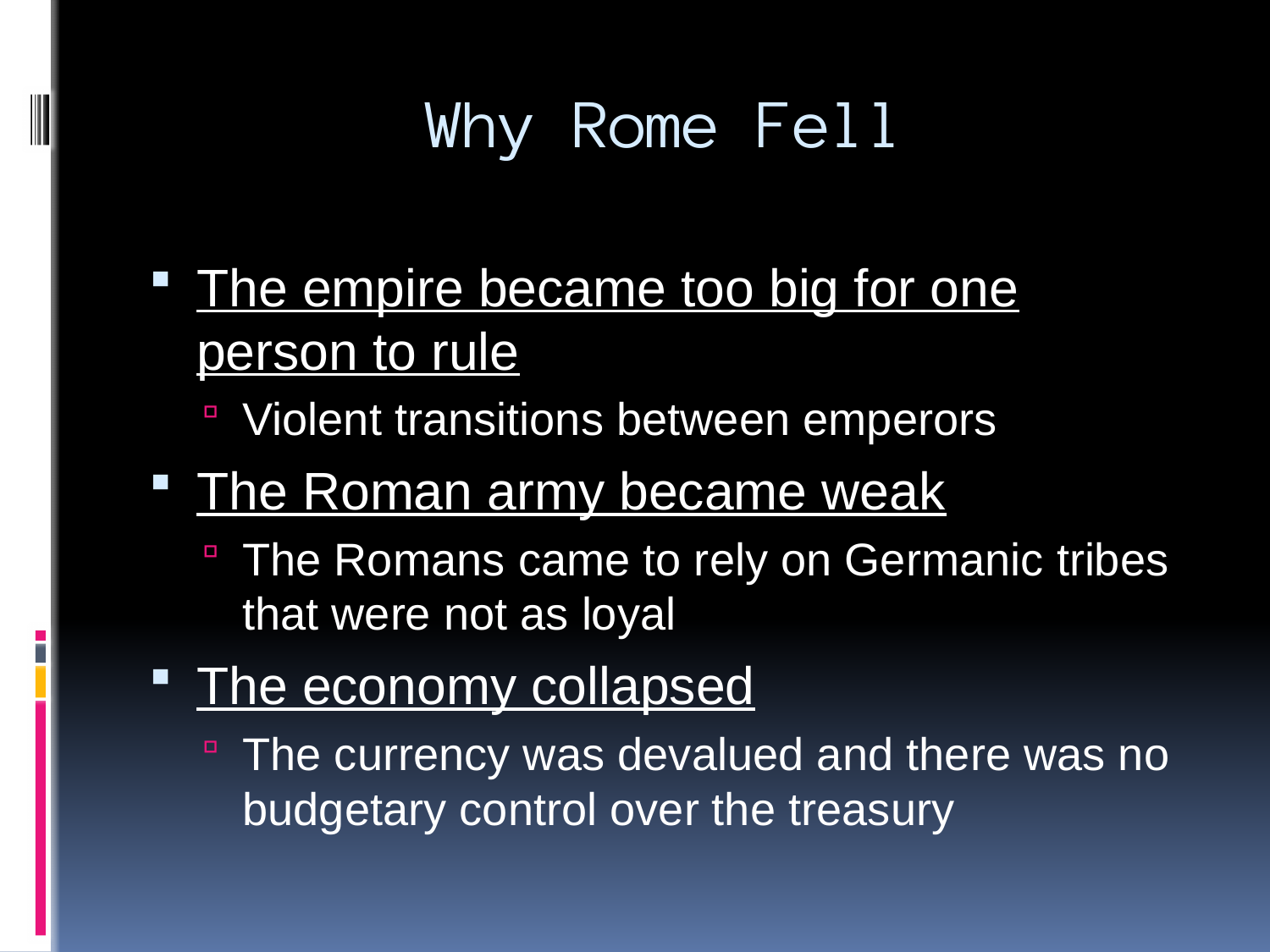

# Why Rome Fell
The empire became too big for one person to rule
Violent transitions between emperors
The Roman army became weak
The Romans came to rely on Germanic tribes that were not as loyal
The economy collapsed
The currency was devalued and there was no budgetary control over the treasury